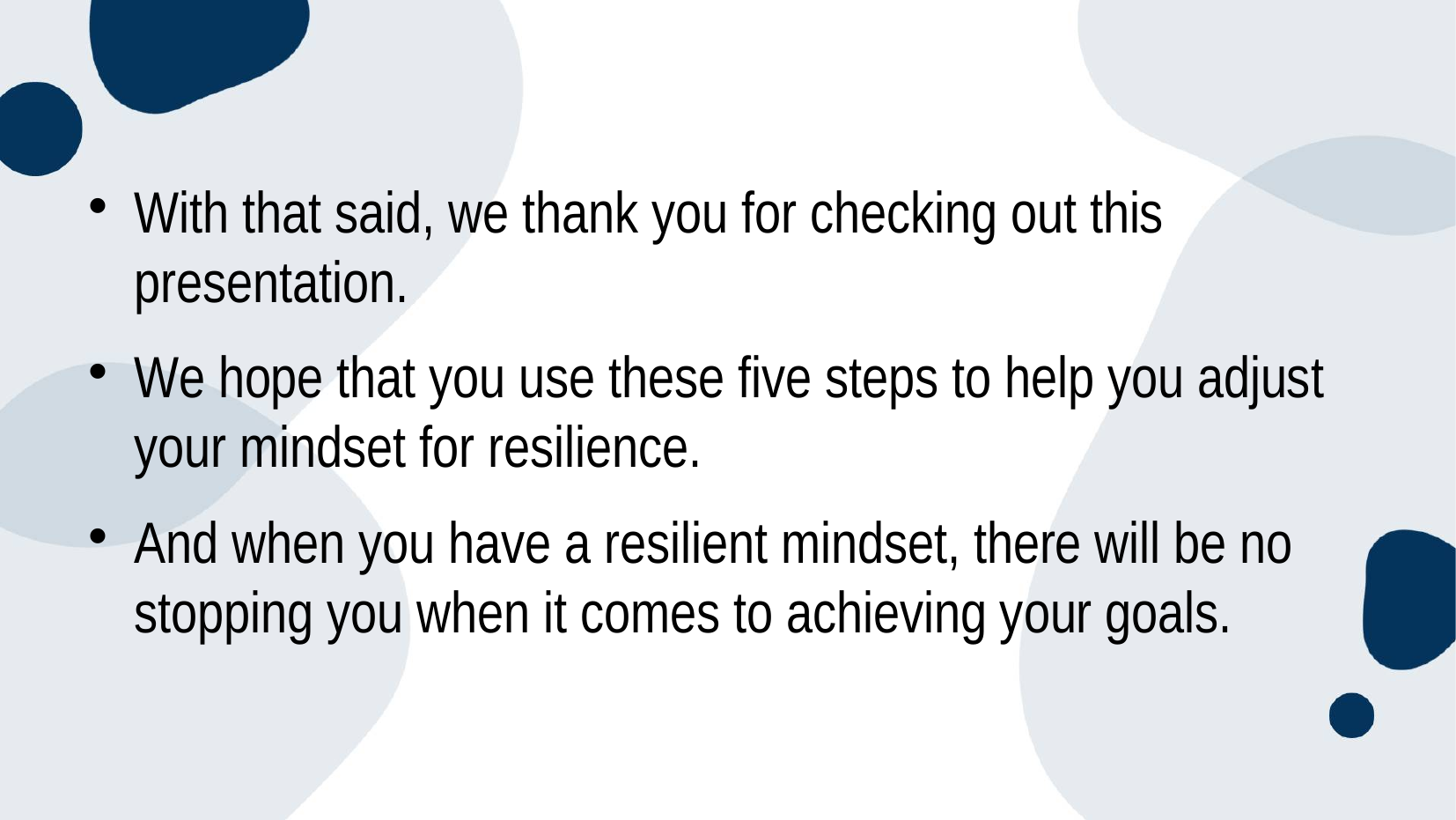

#
With that said, we thank you for checking out this presentation.
We hope that you use these five steps to help you adjust your mindset for resilience.
And when you have a resilient mindset, there will be no stopping you when it comes to achieving your goals.